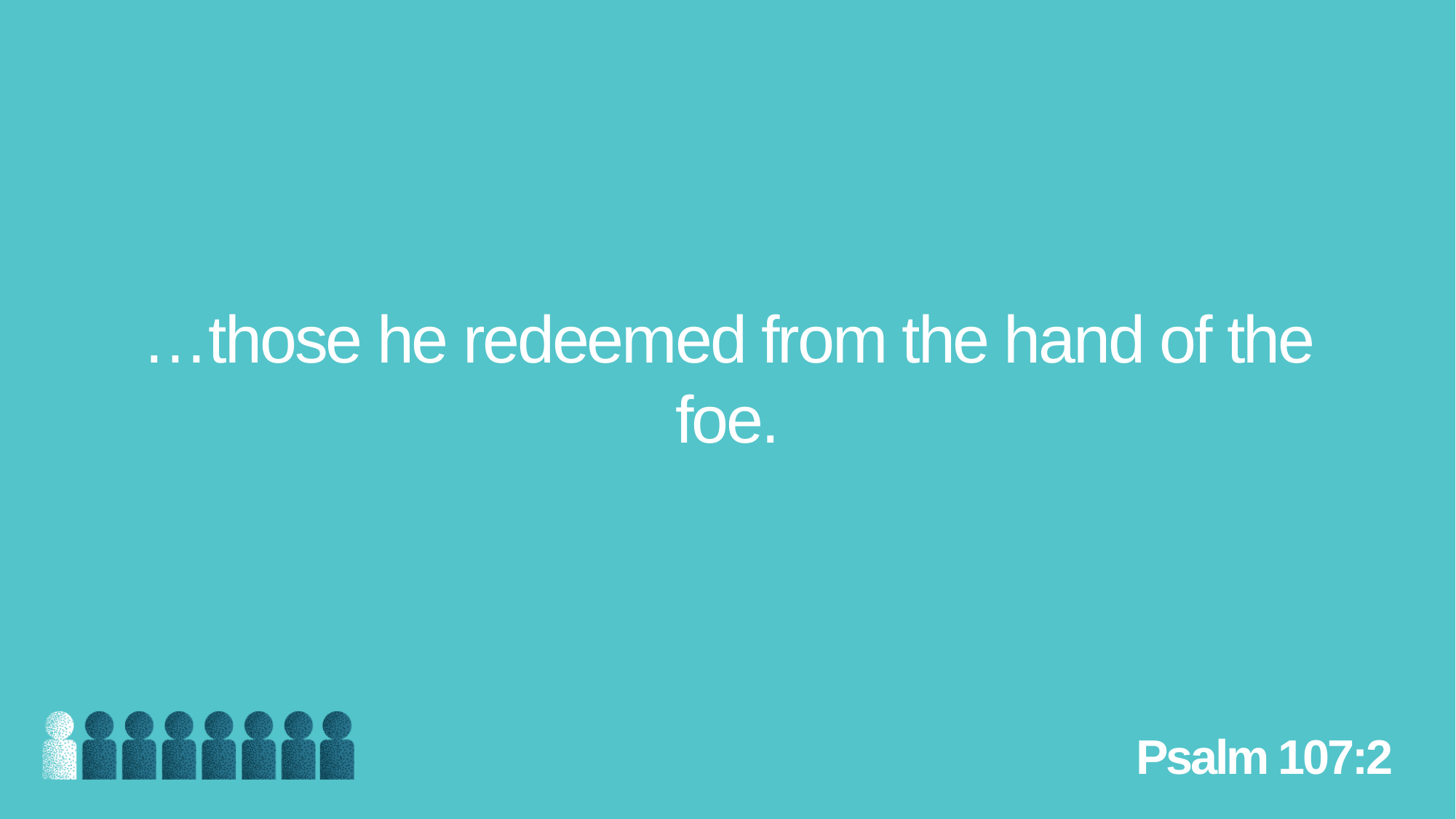

…those he redeemed from the hand of the foe.
Psalm 107:2